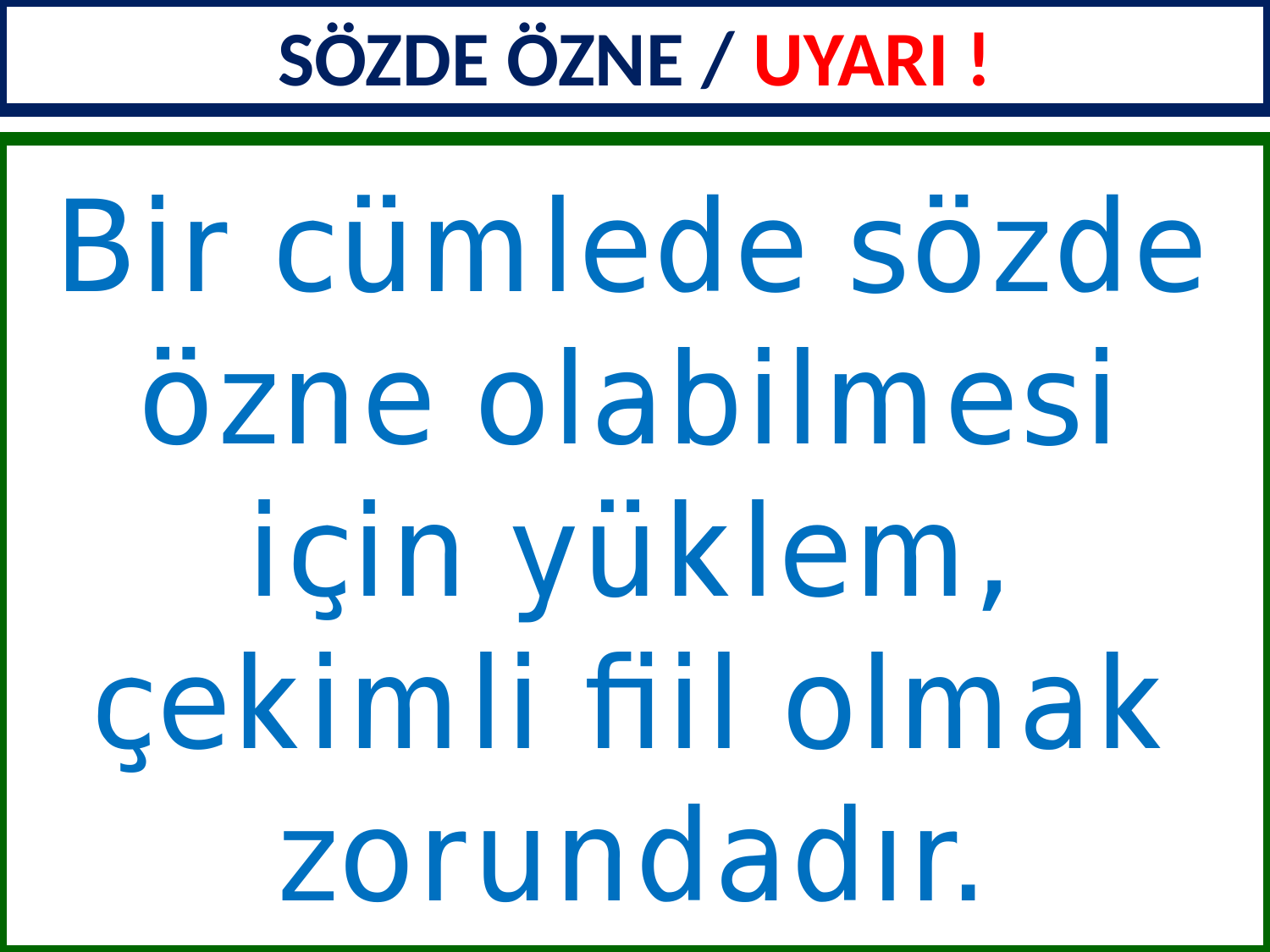

SÖZDE ÖZNE / UYARI !
Bir cümlede sözde özne olabilmesi için yüklem, çekimli fiil olmak zorundadır.